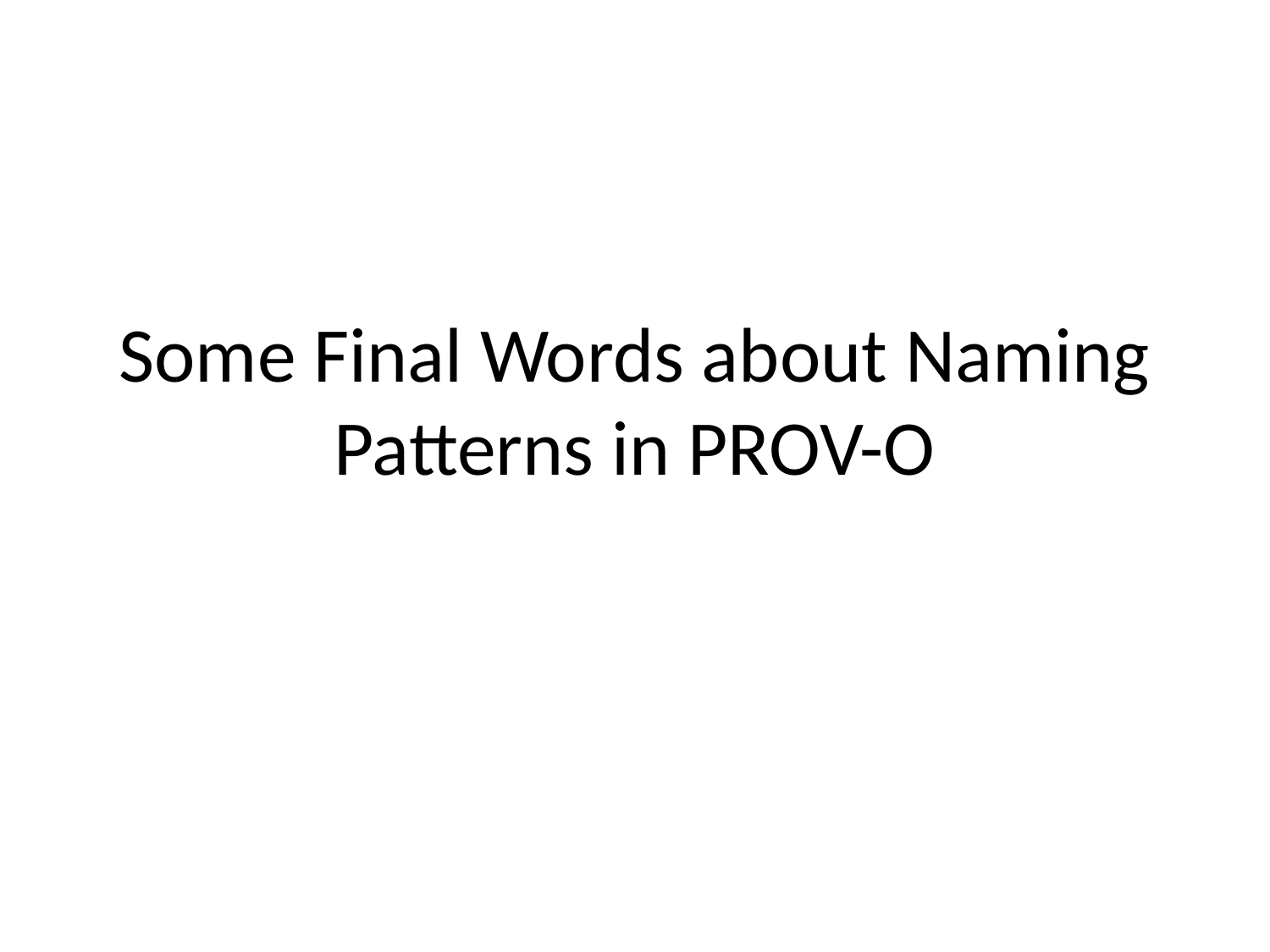

# Some Final Words about Naming Patterns in PROV-O